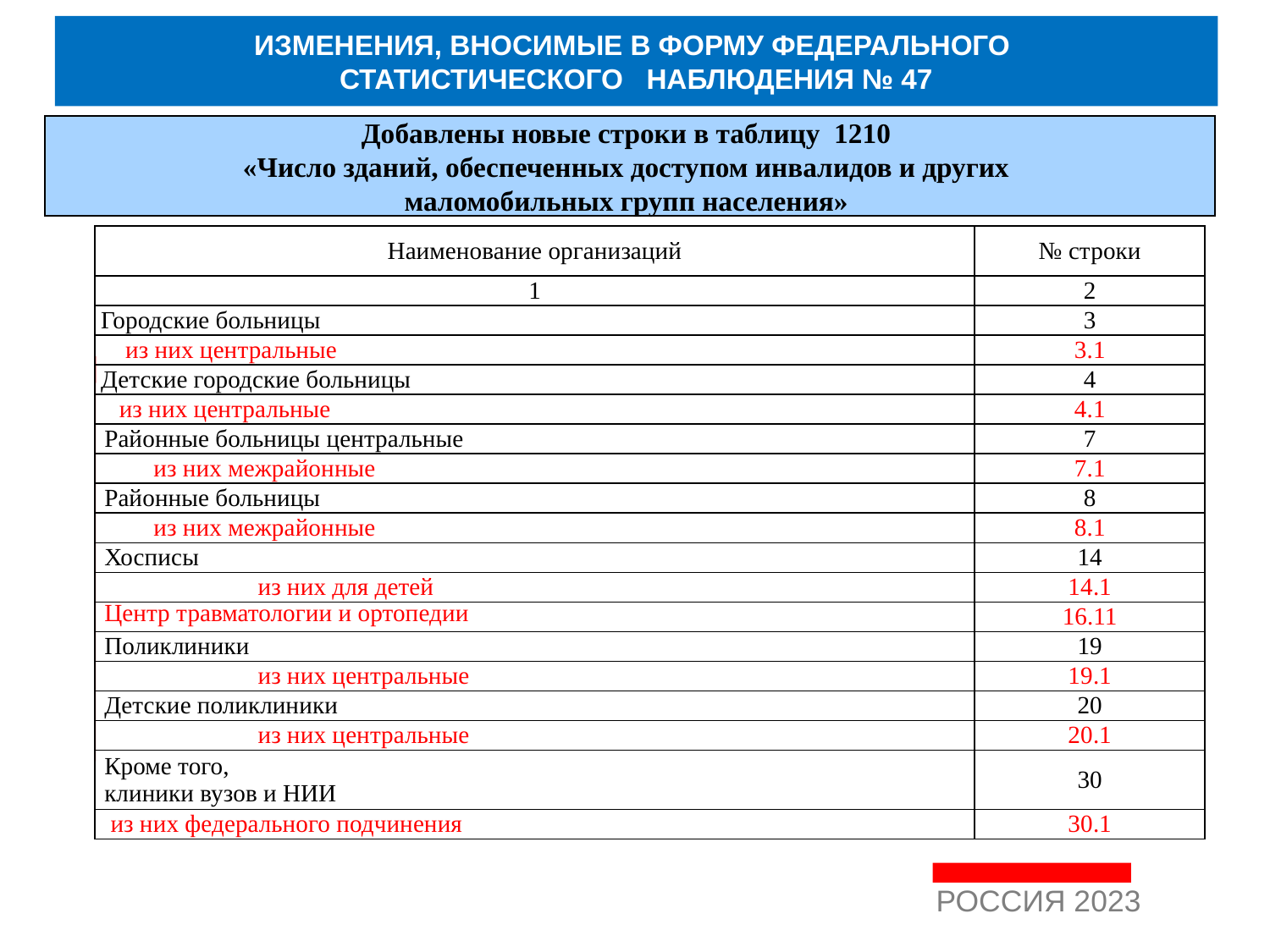

ИЗМЕНЕНИЯ, ВНОСИМЫЕ В ФОРМУ ФЕДЕРАЛЬНОГО
СТАТИСТИЧЕСКОГО   НАБЛЮДЕНИЯ № 47
Добавлены новые строки в таблицу  1210
«Число зданий, обеспеченных доступом инвалидов и других
маломобильных групп населения»

| Наименование организаций | № строки |
| --- | --- |
| 1 | 2 |
| Городские больницы | 3 |
| из них центральные | 3.1 |
| Детские городские больницы | 4 |
| из них центральные | 4.1 |
| Районные больницы центральные | 7 |
| из них межрайонные | 7.1 |
| Районные больницы | 8 |
| из них межрайонные | 8.1 |
| Хосписы | 14 |
| из них для детей | 14.1 |
| Центр травматологии и ортопедии | 16.11 |
| Поликлиники | 19 |
| из них центральные | 19.1 |
| Детские поликлиники | 20 |
| из них центральные | 20.1 |
| Кроме того, клиники вузов и НИИ | 30 |
| из них федерального подчинения | 30.1 |

РОССИЯ 2023